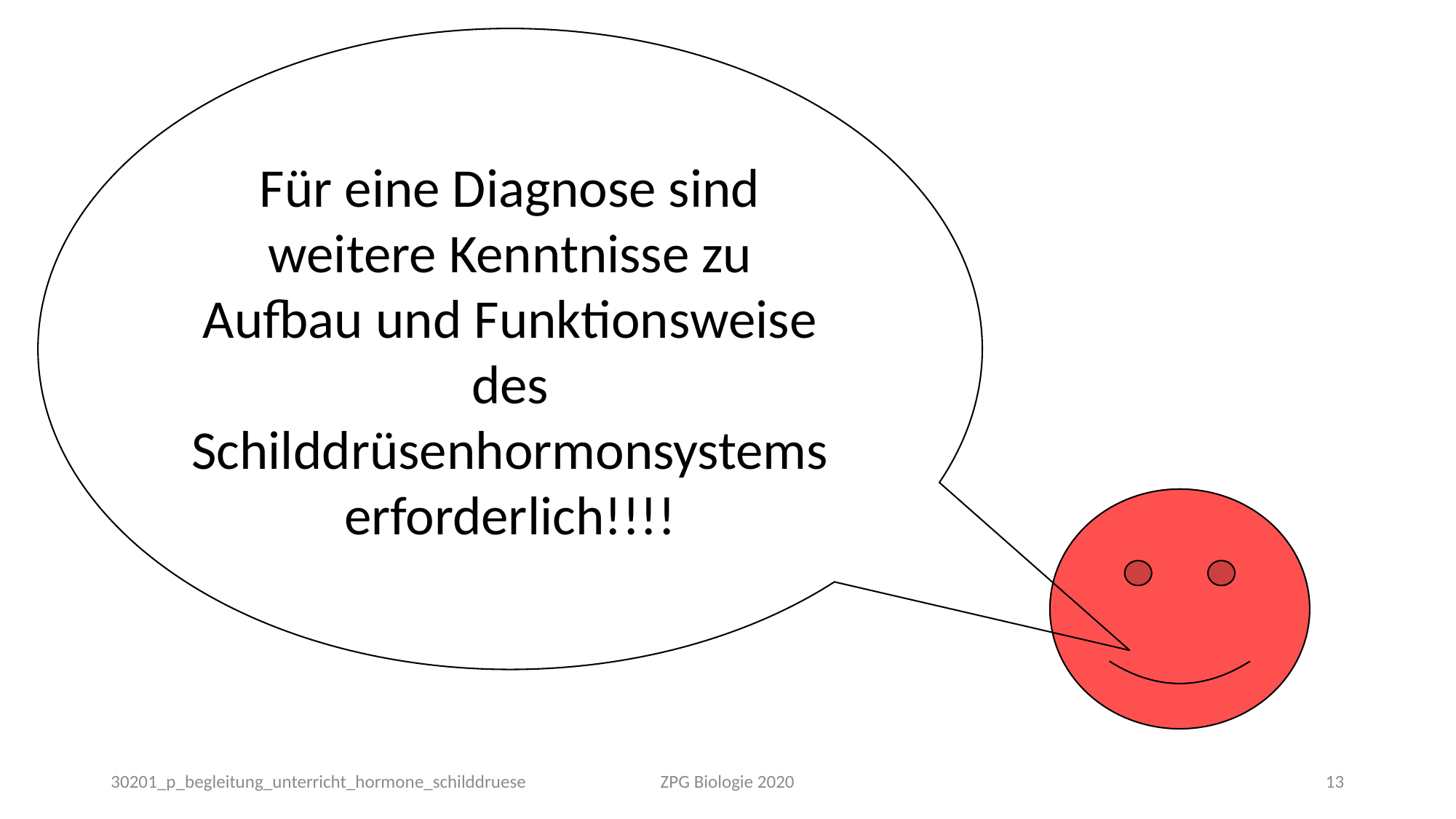

Für eine Diagnose sind weitere Kenntnisse zu Aufbau und Funktionsweise des Schilddrüsenhormonsystems erforderlich!!!!

30201_p_begleitung_unterricht_hormone_schilddruese
ZPG Biologie 2020
13